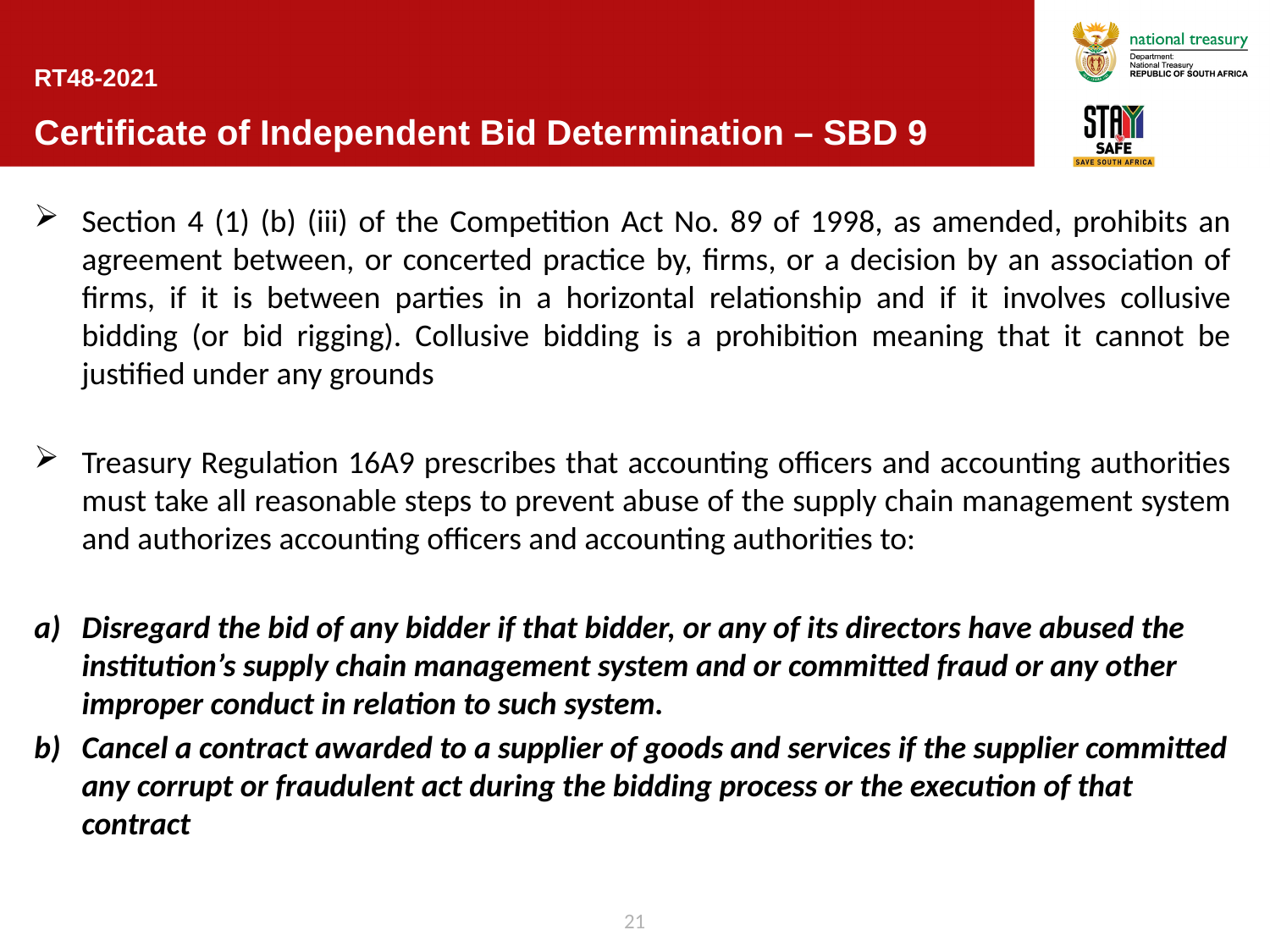

# RT48-2021 Certificate of Independent Bid Determination – SBD 9
Section 4 (1) (b) (iii) of the Competition Act No. 89 of 1998, as amended, prohibits an agreement between, or concerted practice by, firms, or a decision by an association of firms, if it is between parties in a horizontal relationship and if it involves collusive bidding (or bid rigging). Collusive bidding is a prohibition meaning that it cannot be justified under any grounds

Treasury Regulation 16A9 prescribes that accounting officers and accounting authorities must take all reasonable steps to prevent abuse of the supply chain management system and authorizes accounting officers and accounting authorities to:

Disregard the bid of any bidder if that bidder, or any of its directors have abused the institution’s supply chain management system and or committed fraud or any other improper conduct in relation to such system.
Cancel a contract awarded to a supplier of goods and services if the supplier committed any corrupt or fraudulent act during the bidding process or the execution of that contract

21